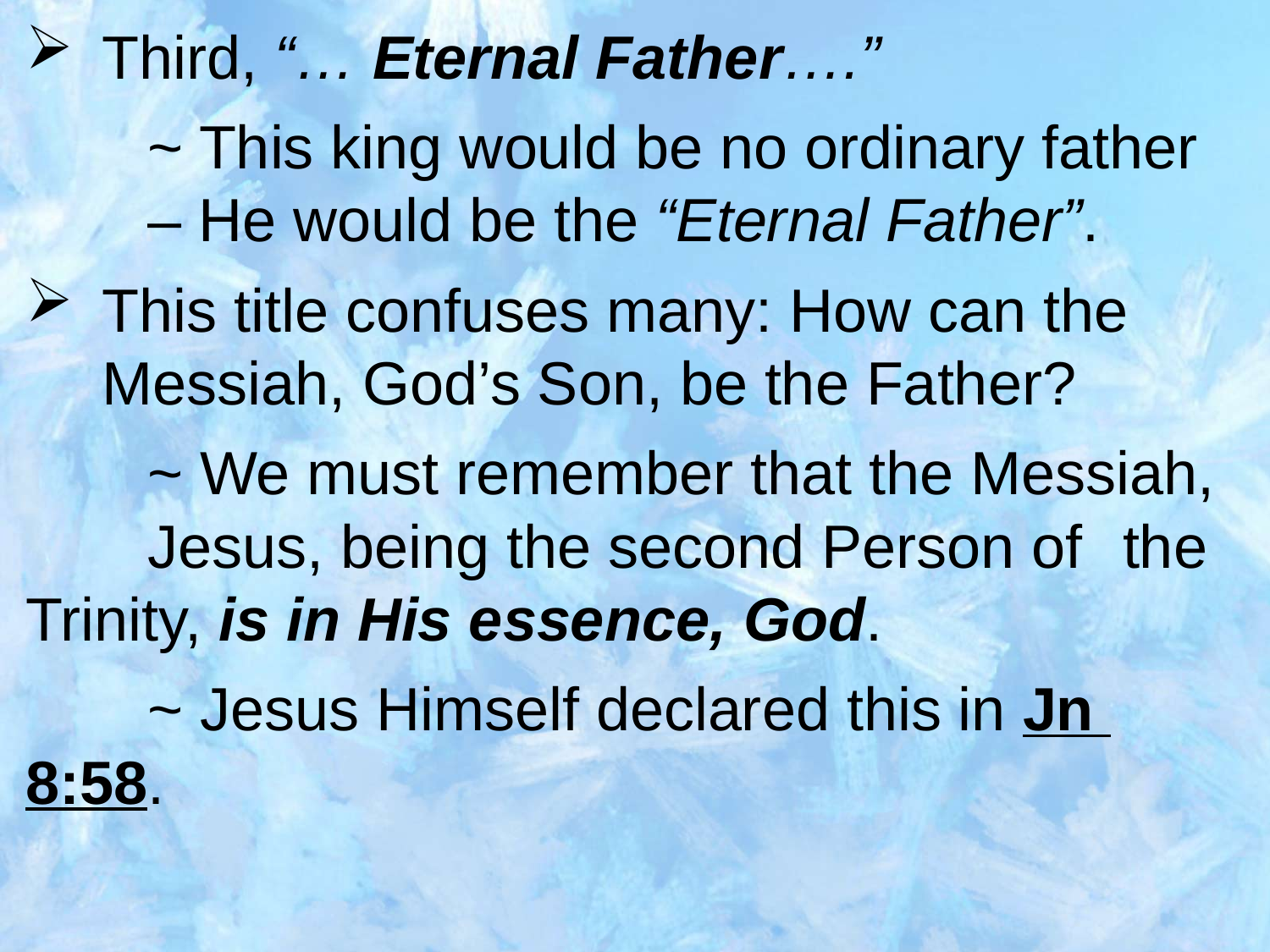

Third, “… Eternal Father….”
	~ This king would be no ordinary father 		– He would be the “Eternal Father”.
This title confuses many: How can the Messiah, God’s Son, be the Father?
	~ We must remember that the Messiah, 		Jesus, being the second Person of 			the Trinity, is in His essence, God.
	~ Jesus Himself declared this in Jn 			8:58.